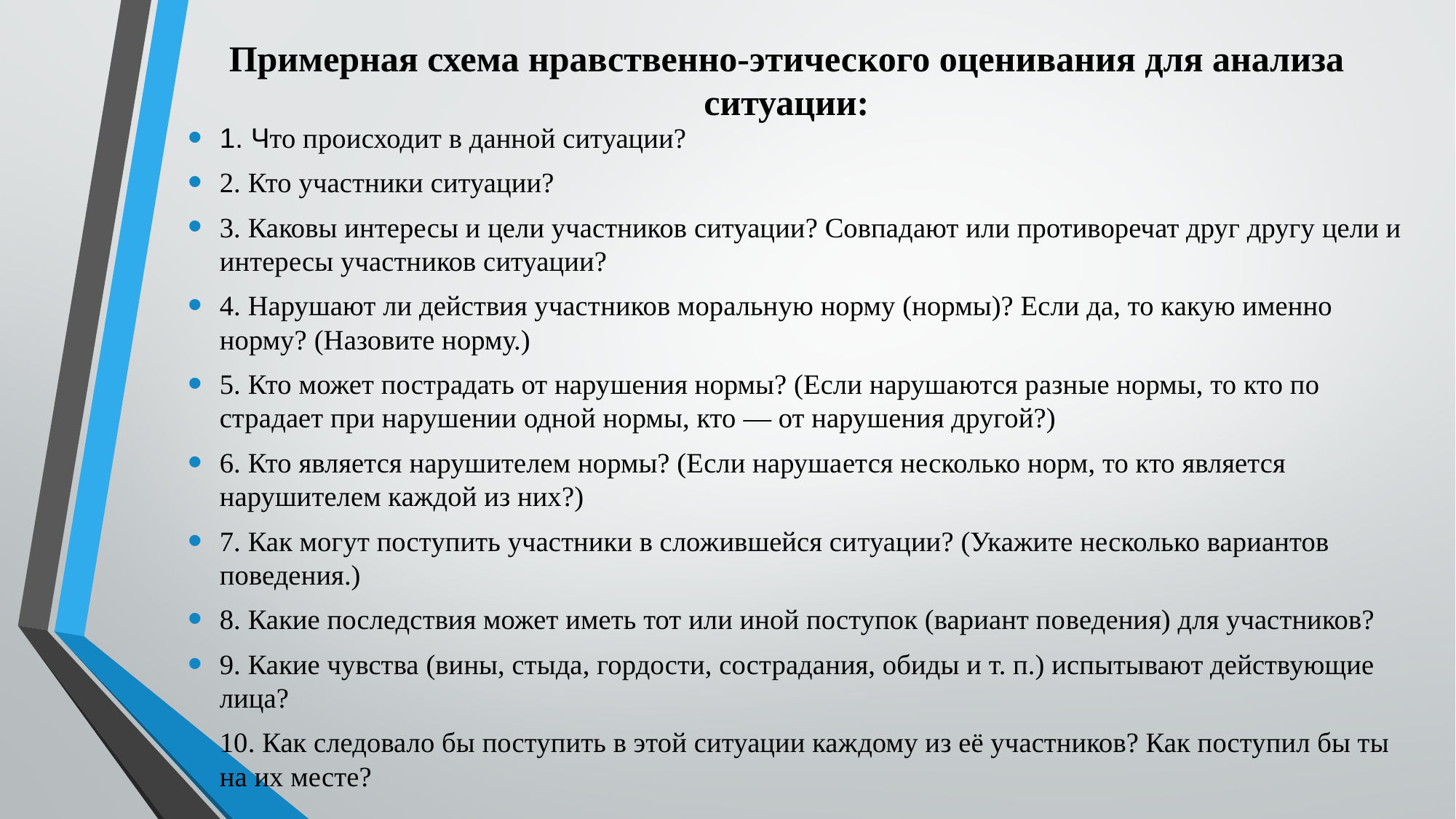

# Примерная схема нравственно-этичес­кого оценивания для анализа ситуации:
1. Что происходит в данной ситуации?
2. Кто участники ситуации?
3. Каковы интересы и цели участников ситуации? Совпадают или противоречат друг другу цели и ин­тересы участников ситуации?
4. Нарушают ли действия участ­ников моральную норму (нормы)? Если да, то какую именно норму? (Назовите норму.)
5. Кто может пострадать от нару­шения нормы? (Если нарушаются разные нормы, то кто по­страдает при нарушении одной нормы, кто — от нарушения другой?)
6. Кто является нарушителем нормы? (Если наруша­ется несколько норм, то кто является нарушителем каждой из них?)
7. Как могут поступить участники в сложившейся си­туации? (Укажите несколько вариантов поведения.)
8. Какие последствия может иметь тот или иной поступок (вариант по­ведения) для участников?
9. Какие чувства (вины, стыда, гор­дости, сострадания, обиды и т. п.) испытывают действующие лица?
10. Как следовало бы поступить в этой ситуации каж­дому из её участников? Как поступил бы ты на их месте?